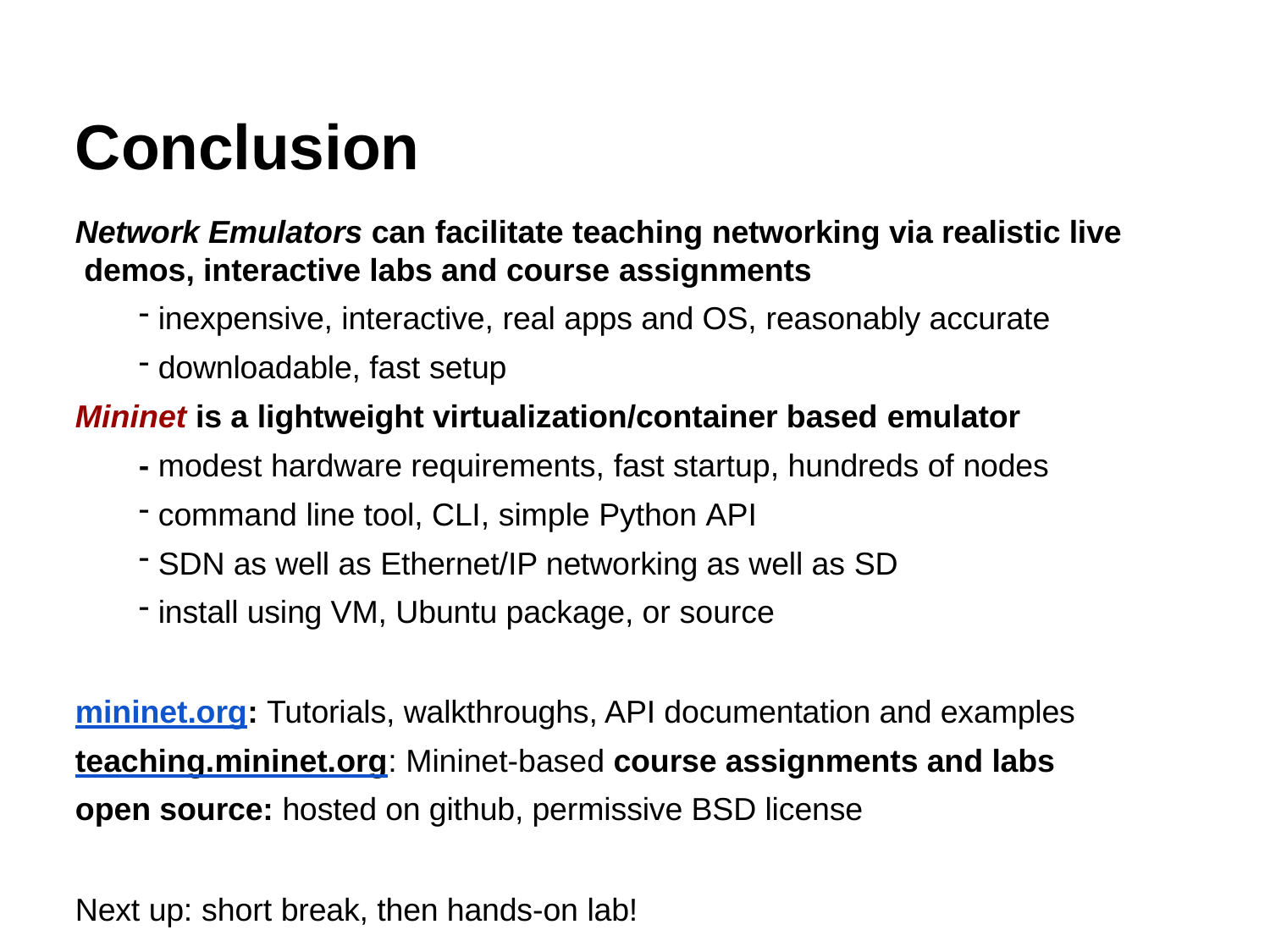

# Conclusion
Network Emulators can facilitate teaching networking via realistic live  demos, interactive labs and course assignments
inexpensive, interactive, real apps and OS, reasonably accurate
downloadable, fast setup
Mininet is a lightweight virtualization/container based emulator
- modest hardware requirements, fast startup, hundreds of nodes
command line tool, CLI, simple Python API
SDN as well as Ethernet/IP networking as well as SD
install using VM, Ubuntu package, or source

mininet.org: Tutorials, walkthroughs, API documentation and examples  teaching.mininet.org: Mininet-based course assignments and labs  open source: hosted on github, permissive BSD license

Next up: short break, then hands-on lab!